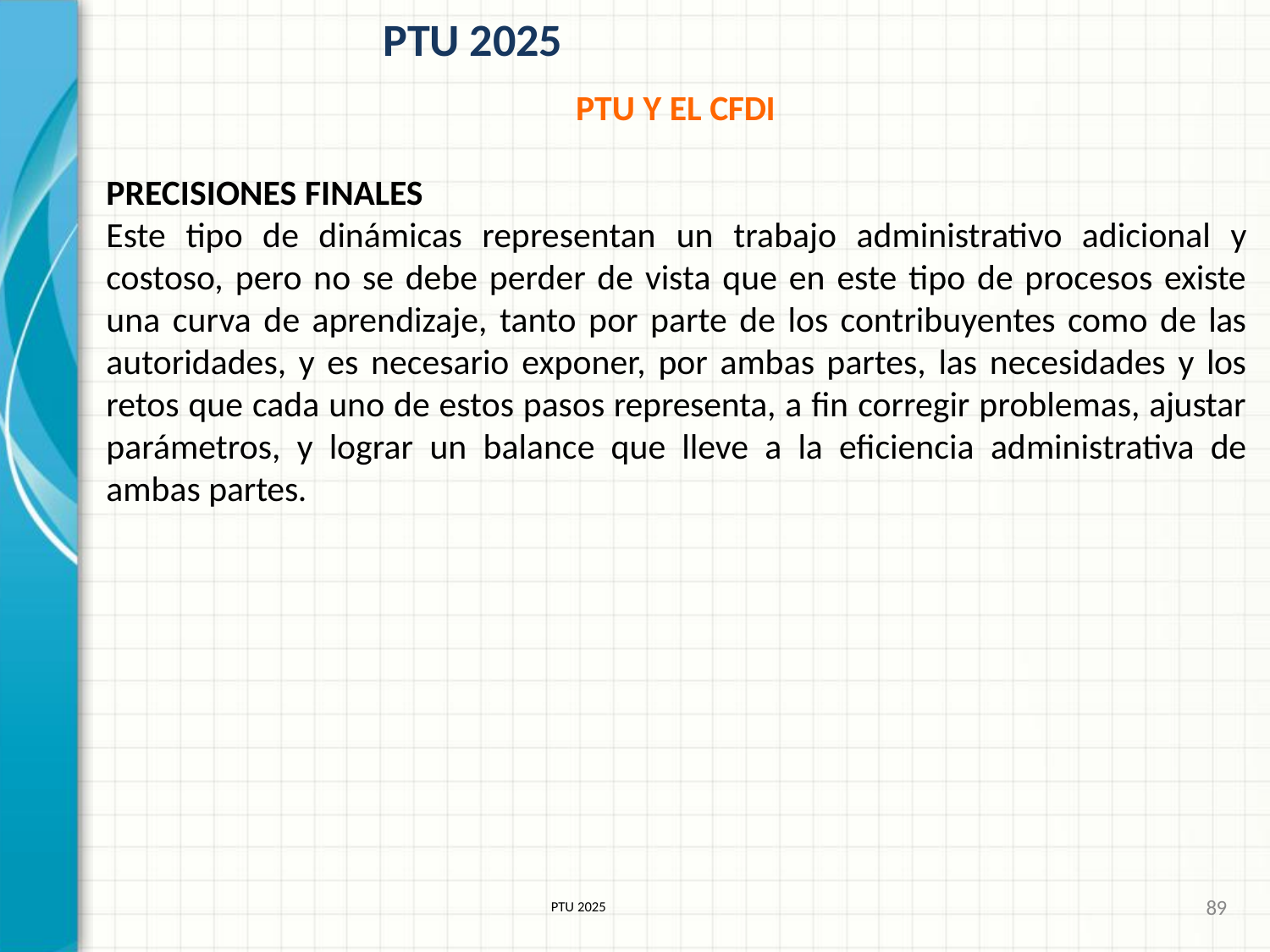

# PTU 2025
PTU Y EL CFDI
PRECISIONES FINALES
Este  tipo  de  dinámicas  representan  un  trabajo  administrativo  adicional  y costoso, pero no se debe perder de vista que en este tipo de procesos existe una curva de aprendizaje, tanto por parte de los contribuyentes como de las autoridades, y es necesario exponer, por ambas partes, las necesidades y los retos que cada uno de estos pasos representa, a fin corregir problemas, ajustar parámetros, y lograr un balance que lleve a la eficiencia administrativa de ambas partes.
89
PTU 2025